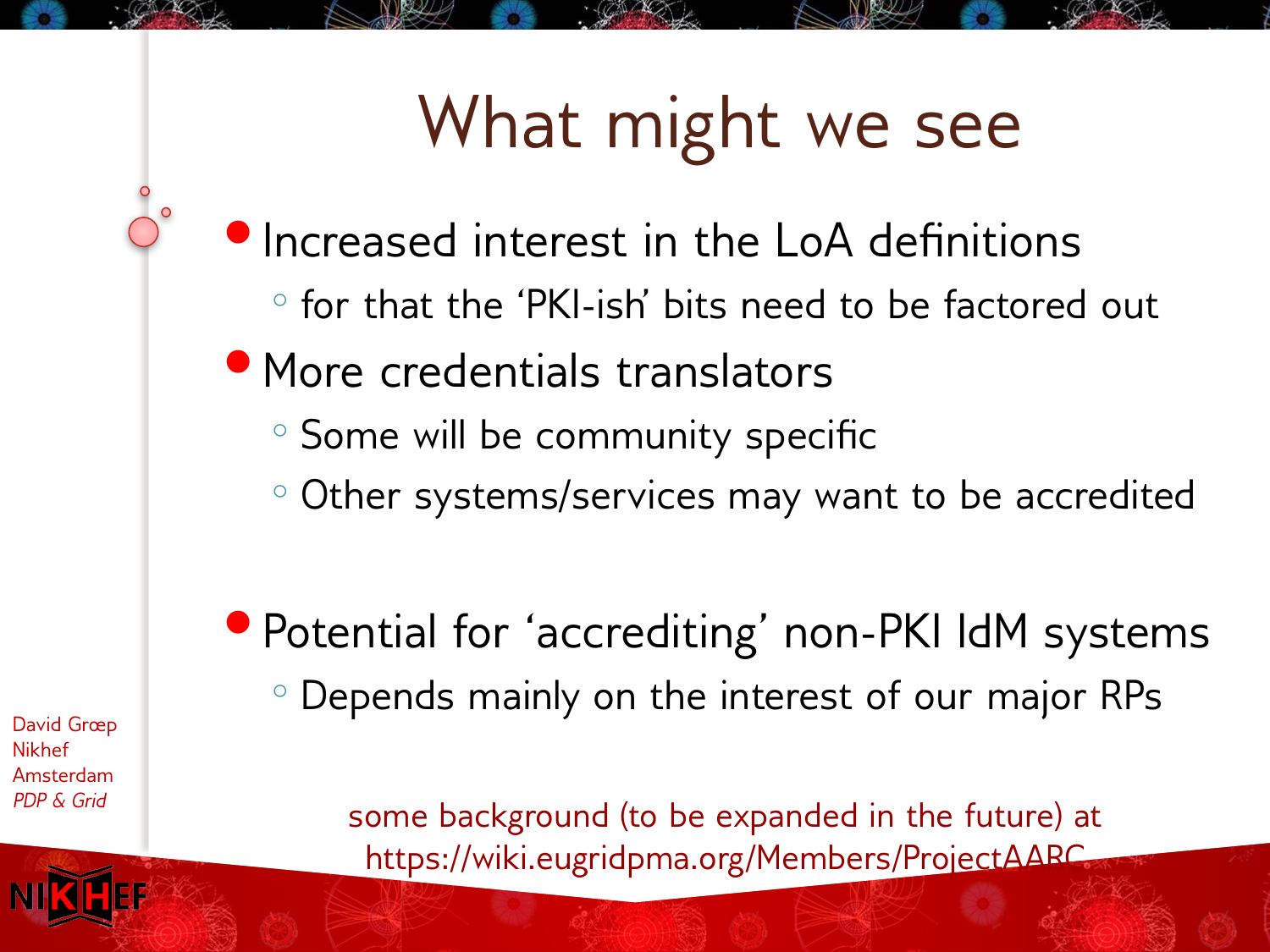

# What might we see
Increased interest in the LoA definitions
for that the ‘PKI-ish’ bits need to be factored out
More credentials translators
Some will be community specific
Other systems/services may want to be accredited

Potential for ‘accrediting’ non-PKI IdM systems
Depends mainly on the interest of our major RPs

some background (to be expanded in the future) at https://wiki.eugridpma.org/Members/ProjectAARC